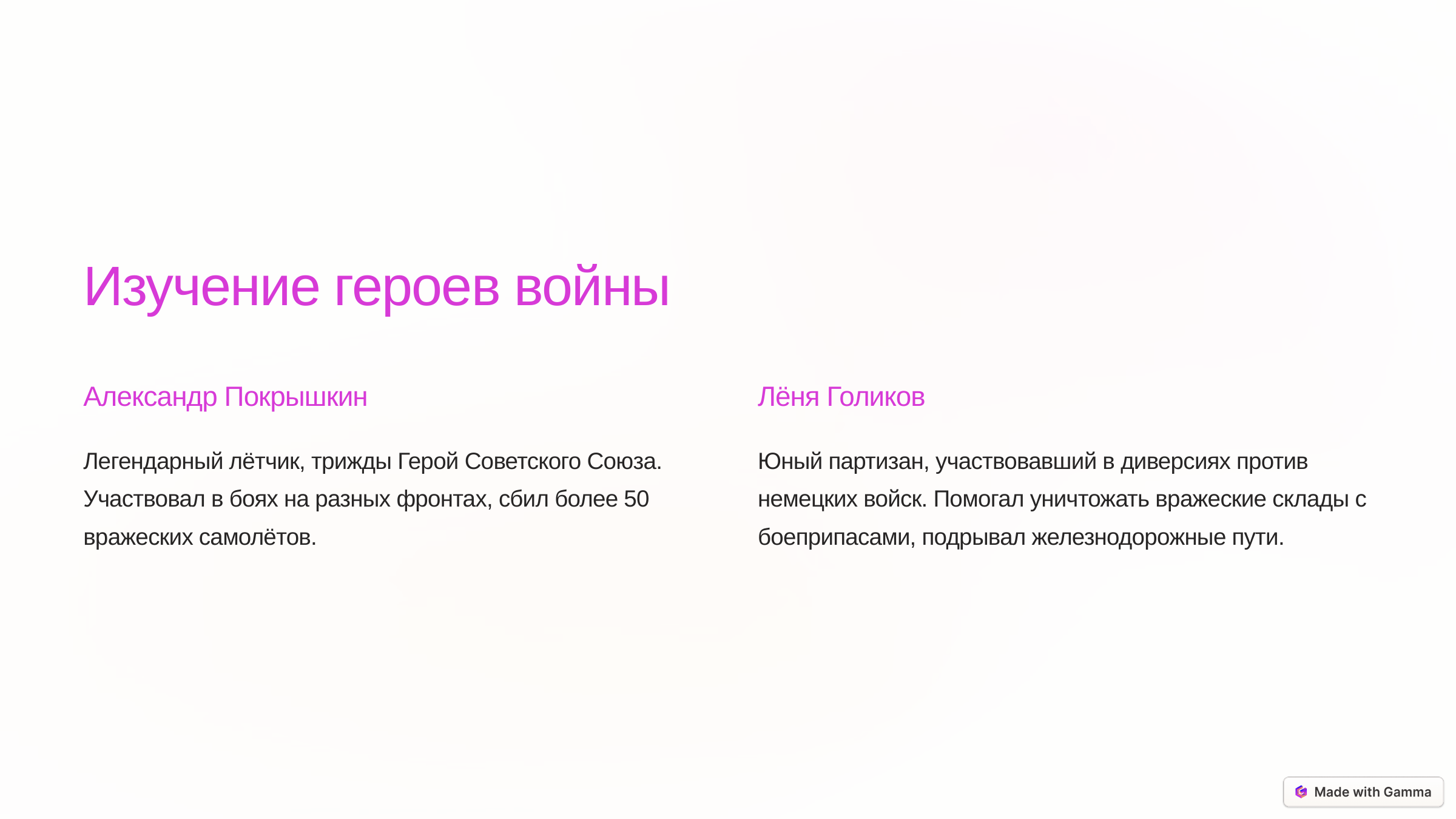

Изучение героев войны
Александр Покрышкин
Лёня Голиков
Легендарный лётчик, трижды Герой Советского Союза. Участвовал в боях на разных фронтах, сбил более 50 вражеских самолётов.
Юный партизан, участвовавший в диверсиях против немецких войск. Помогал уничтожать вражеские склады с боеприпасами, подрывал железнодорожные пути.